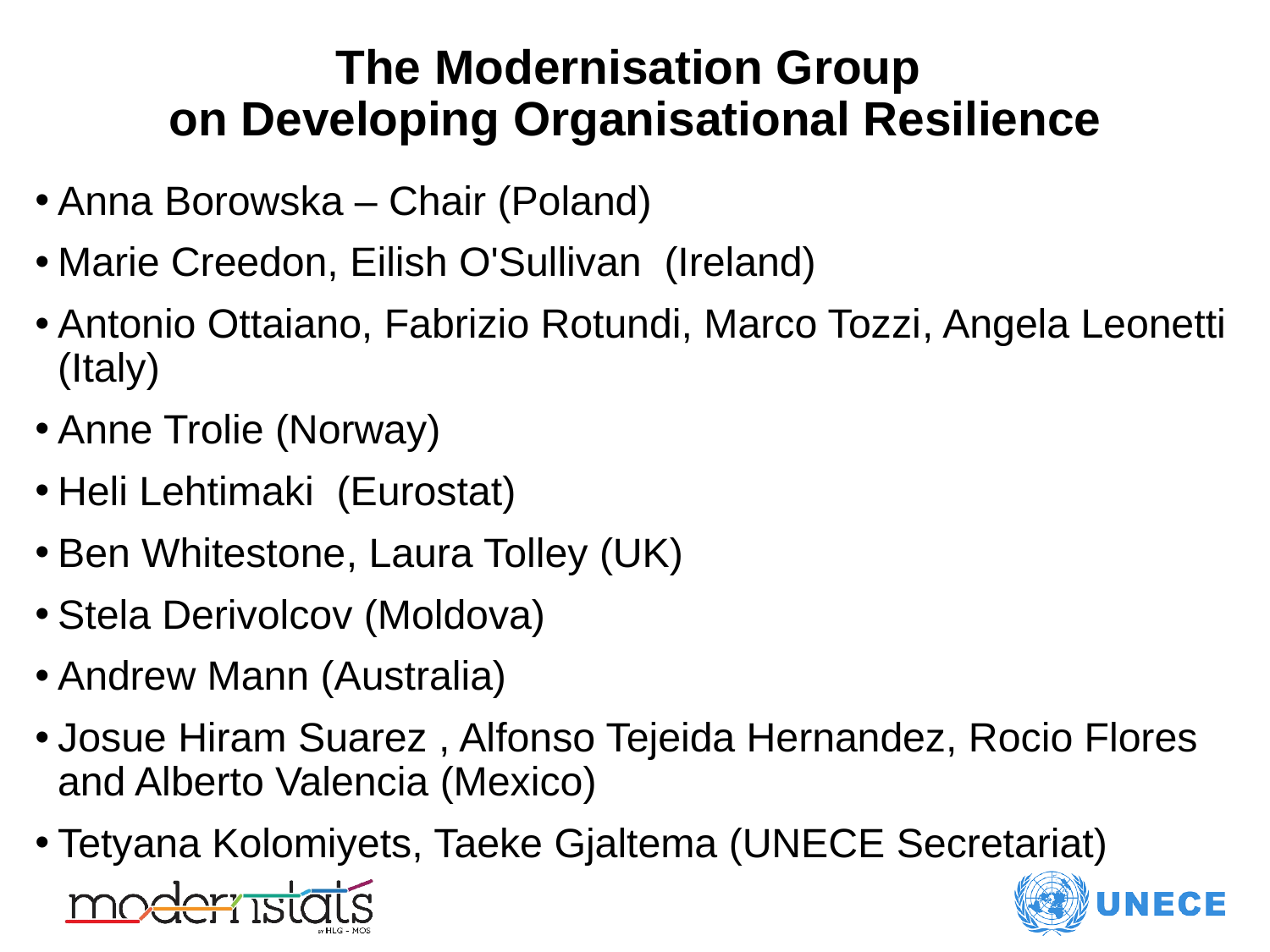

# The Modernisation Group on Developing Organisational Resilience
Anna Borowska – Chair (Poland)
Marie Creedon, Eilish O'Sullivan  (Ireland)
Antonio Ottaiano, Fabrizio Rotundi, Marco Tozzi, Angela Leonetti (Italy)
Anne Trolie (Norway)
Heli Lehtimaki  (Eurostat)
Ben Whitestone, Laura Tolley (UK)
Stela Derivolcov (Moldova)
Andrew Mann (Australia)
Josue Hiram Suarez , Alfonso Tejeida Hernandez, Rocio Flores and Alberto Valencia (Mexico)
Tetyana Kolomiyets, Taeke Gjaltema (UNECE Secretariat)